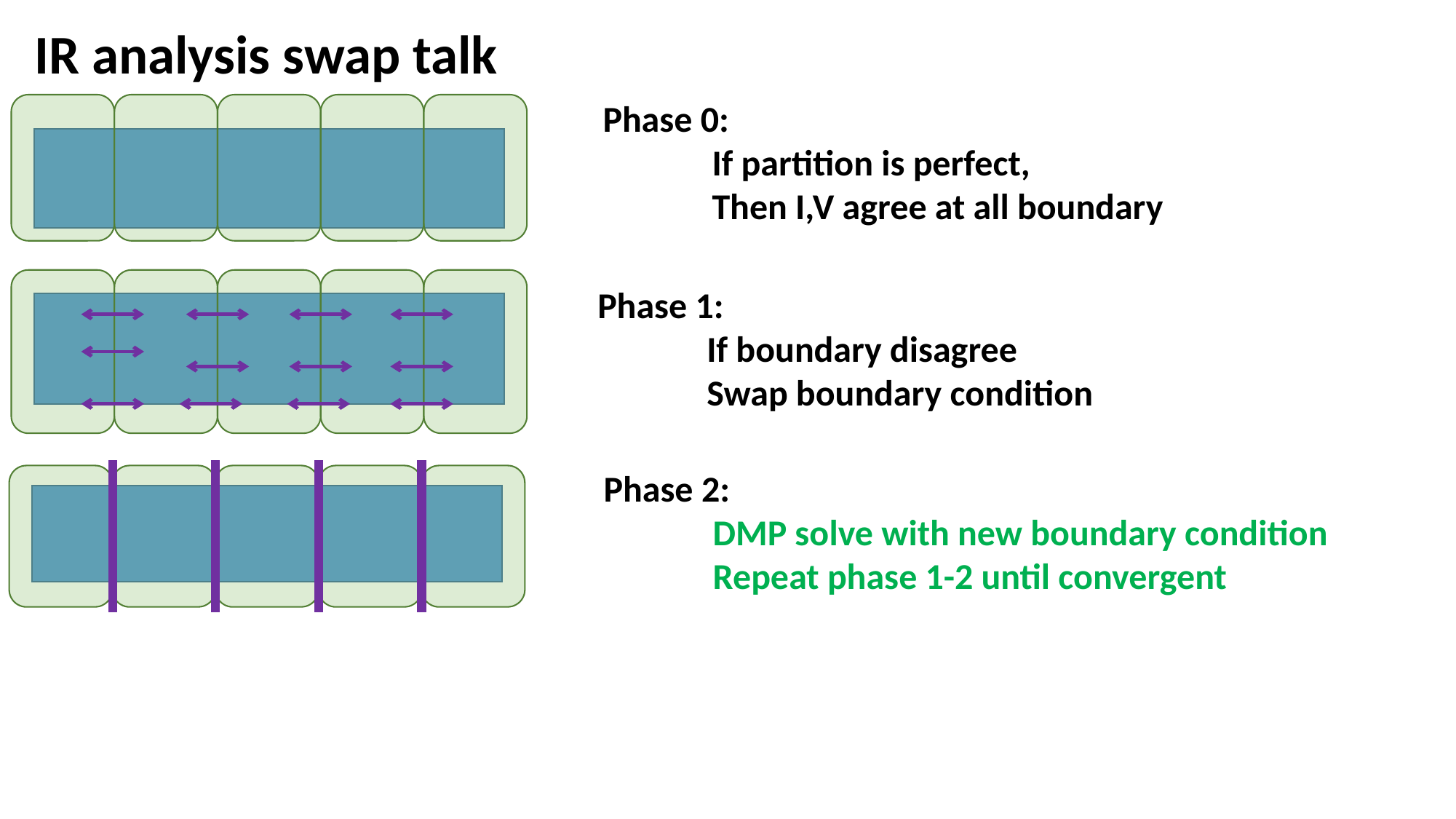

IR analysis swap talk
Phase 0:
	If partition is perfect,
	Then I,V agree at all boundary

Phase 1:
	If boundary disagree
	Swap boundary condition

Phase 2:
	DMP solve with new boundary condition
	Repeat phase 1-2 until convergent